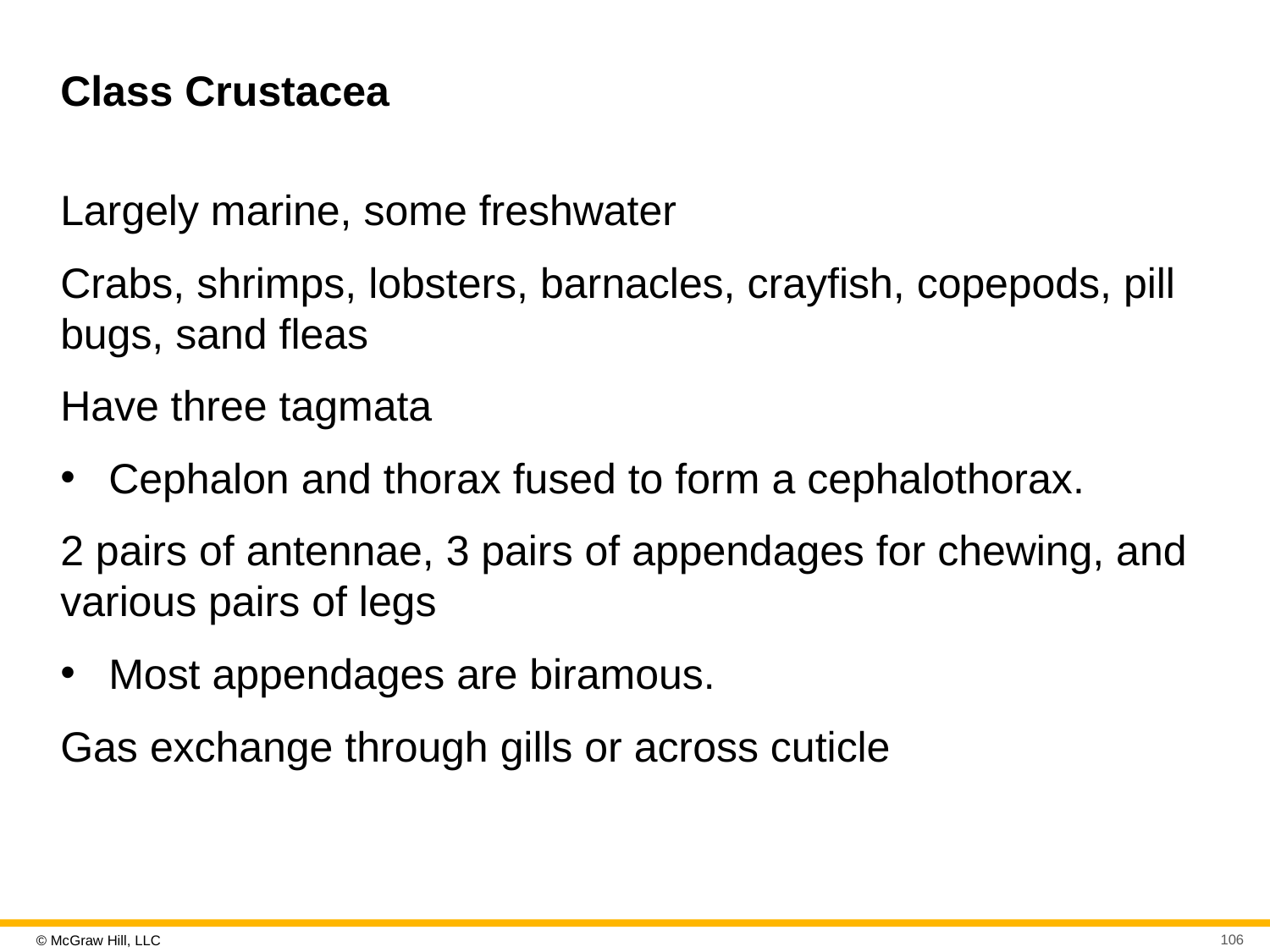

# Class Crustacea
Largely marine, some freshwater
Crabs, shrimps, lobsters, barnacles, crayfish, copepods, pill bugs, sand fleas
Have three tagmata
Cephalon and thorax fused to form a cephalothorax.
2 pairs of antennae, 3 pairs of appendages for chewing, and various pairs of legs
Most appendages are biramous.
Gas exchange through gills or across cuticle
106